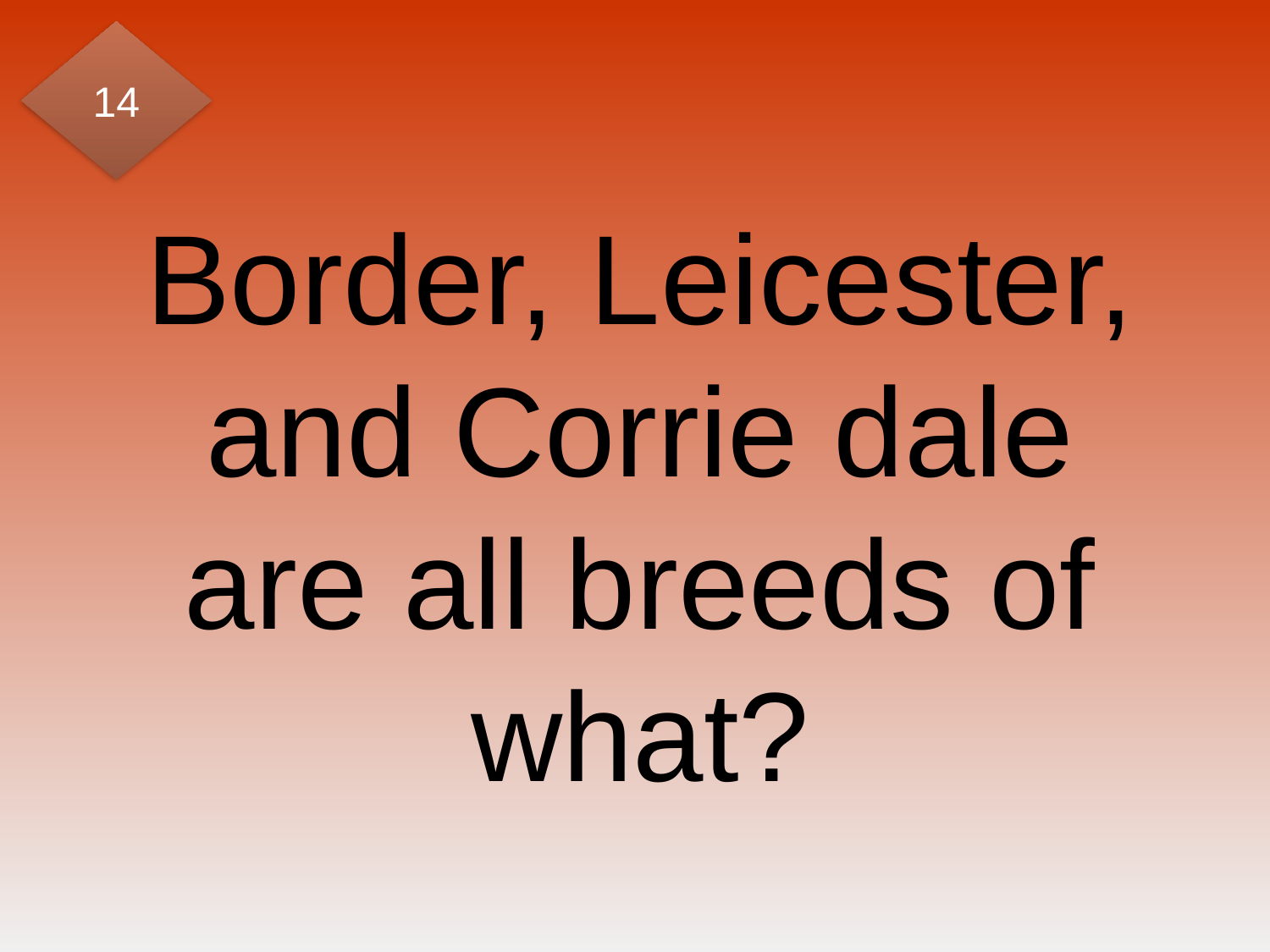

14
# Border, Leicester, and Corrie dale are all breeds of what?